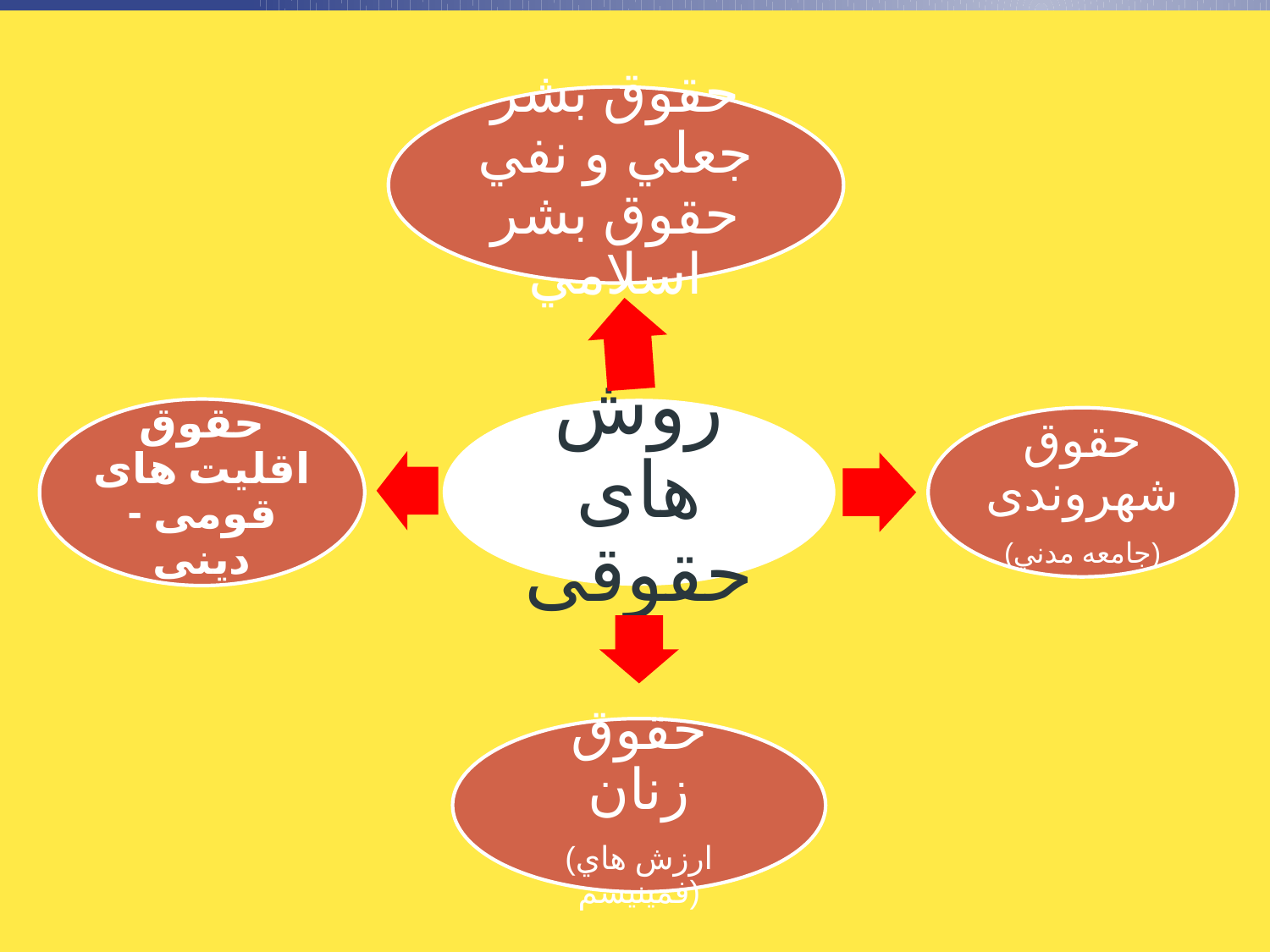

روش های حقوقی

حقوق بشر جعلي و نفي حقوق بشر اسلامي

حقوق شهروندی
(جامعه مدني)

حقوق زنان
(ارزش هاي فمينيسم)

حقوق اقلیت های قومی -دینی